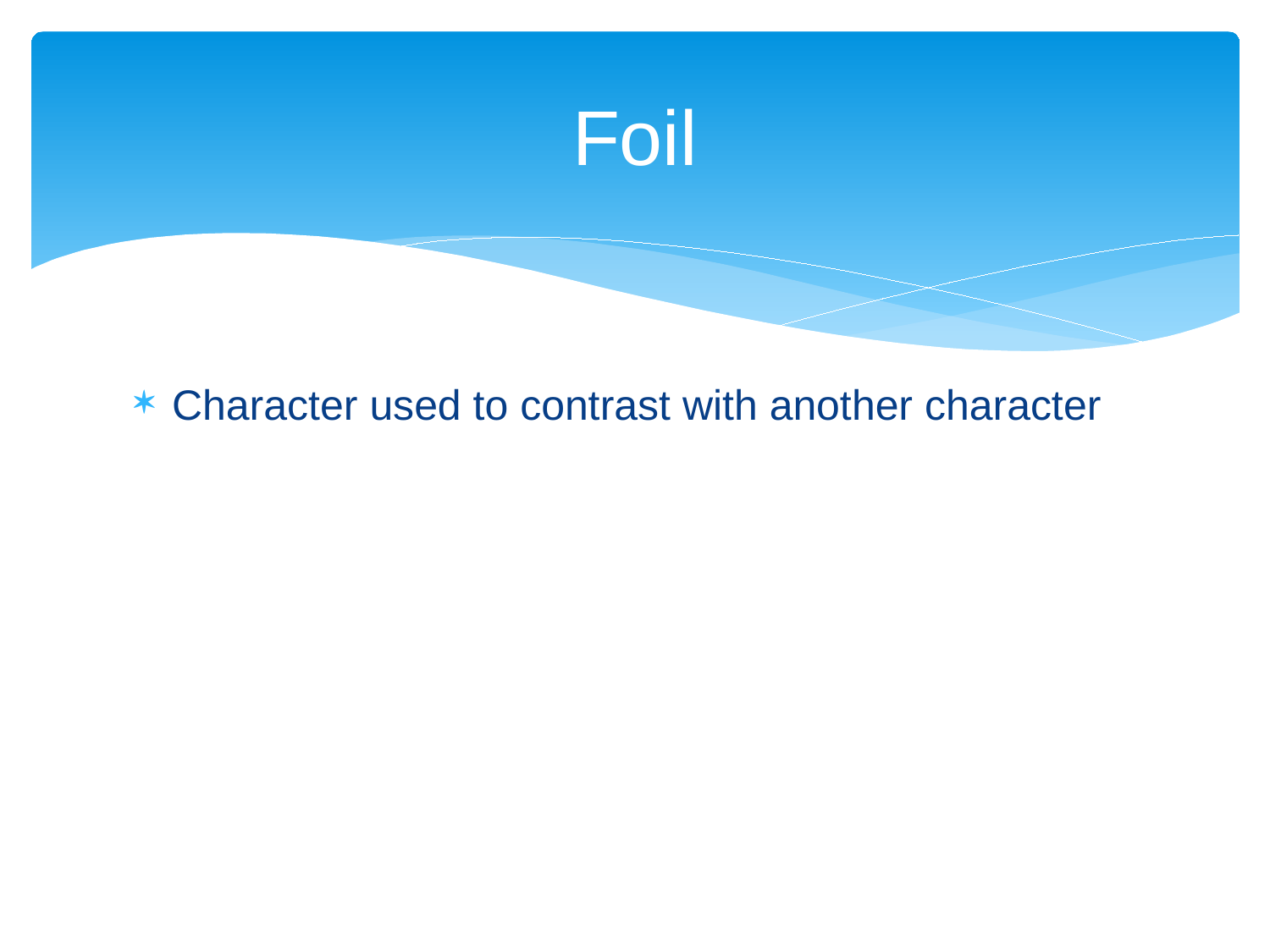

# Foil
Character used to contrast with another character